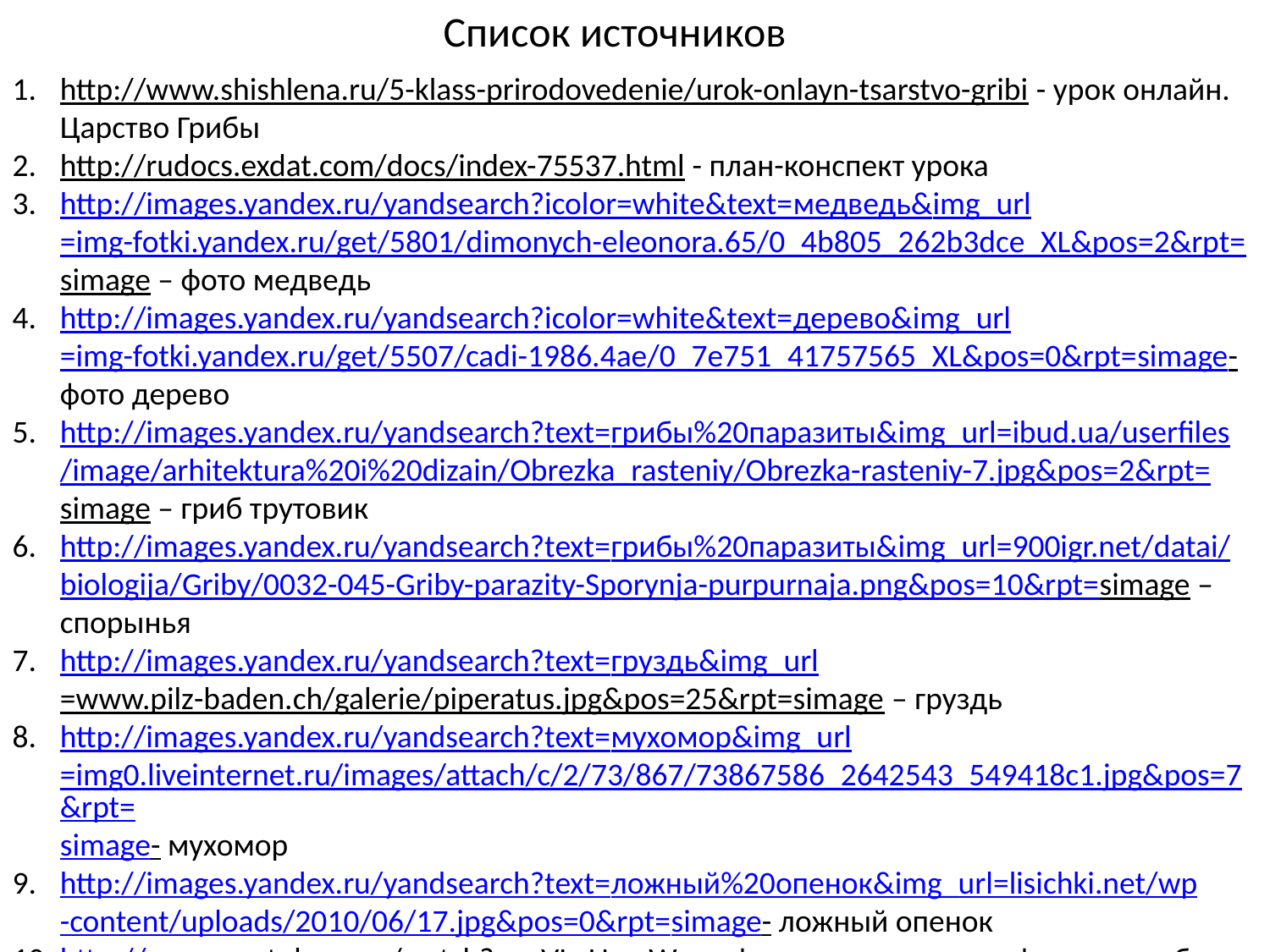

Список источников
http://www.shishlena.ru/5-klass-prirodovedenie/urok-onlayn-tsarstvo-gribi - урок онлайн. Царство Грибы
http://rudocs.exdat.com/docs/index-75537.html - план-конспект урока
http://images.yandex.ru/yandsearch?icolor=white&text=медведь&img_url=img-fotki.yandex.ru/get/5801/dimonych-eleonora.65/0_4b805_262b3dce_XL&pos=2&rpt=simage – фото медведь
http://images.yandex.ru/yandsearch?icolor=white&text=дерево&img_url=img-fotki.yandex.ru/get/5507/cadi-1986.4ae/0_7e751_41757565_XL&pos=0&rpt=simage- фото дерево
http://images.yandex.ru/yandsearch?text=грибы%20паразиты&img_url=ibud.ua/userfiles/image/arhitektura%20i%20dizain/Obrezka_rasteniy/Obrezka-rasteniy-7.jpg&pos=2&rpt=simage – гриб трутовик
http://images.yandex.ru/yandsearch?text=грибы%20паразиты&img_url=900igr.net/datai/biologija/Griby/0032-045-Griby-parazity-Sporynja-purpurnaja.png&pos=10&rpt=simage – спорынья
http://images.yandex.ru/yandsearch?text=груздь&img_url=www.pilz-baden.ch/galerie/piperatus.jpg&pos=25&rpt=simage – груздь
http://images.yandex.ru/yandsearch?text=мухомор&img_url=img0.liveinternet.ru/images/attach/c/2/73/867/73867586_2642543_549418c1.jpg&pos=7&rpt=simage- мухомор
http://images.yandex.ru/yandsearch?text=ложный%20опенок&img_url=lisichki.net/wp-content/uploads/2010/06/17.jpg&pos=0&rpt=simage- ложный опенок
http://www.youtube.com/watch?v=oVLeUqrzW-o – фильм «интересные факты о грибах»